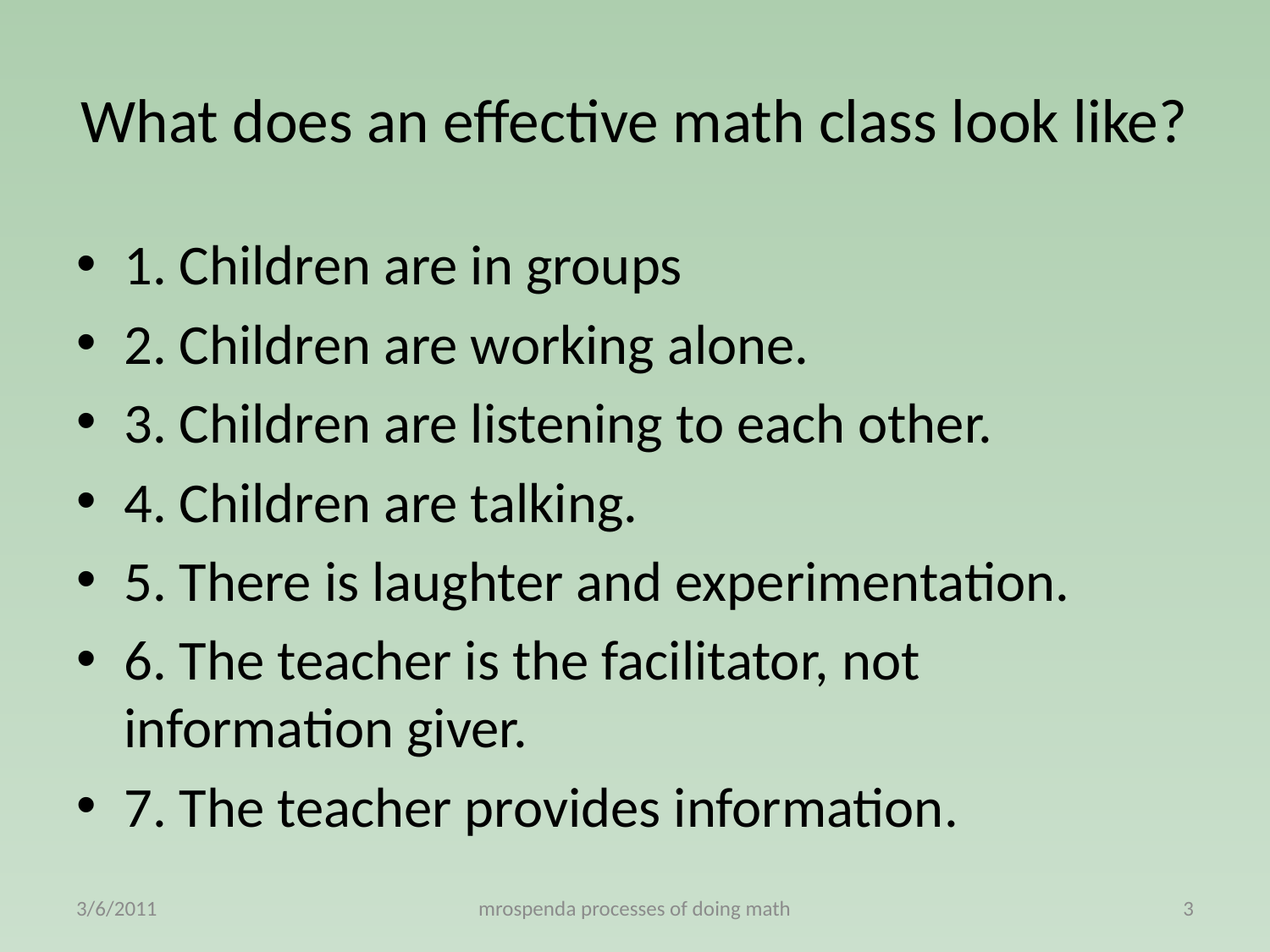

# What does an effective math class look like?
1. Children are in groups
2. Children are working alone.
3. Children are listening to each other.
4. Children are talking.
5. There is laughter and experimentation.
6. The teacher is the facilitator, not information giver.
7. The teacher provides information.

3/6/2011
mrospenda processes of doing math
3